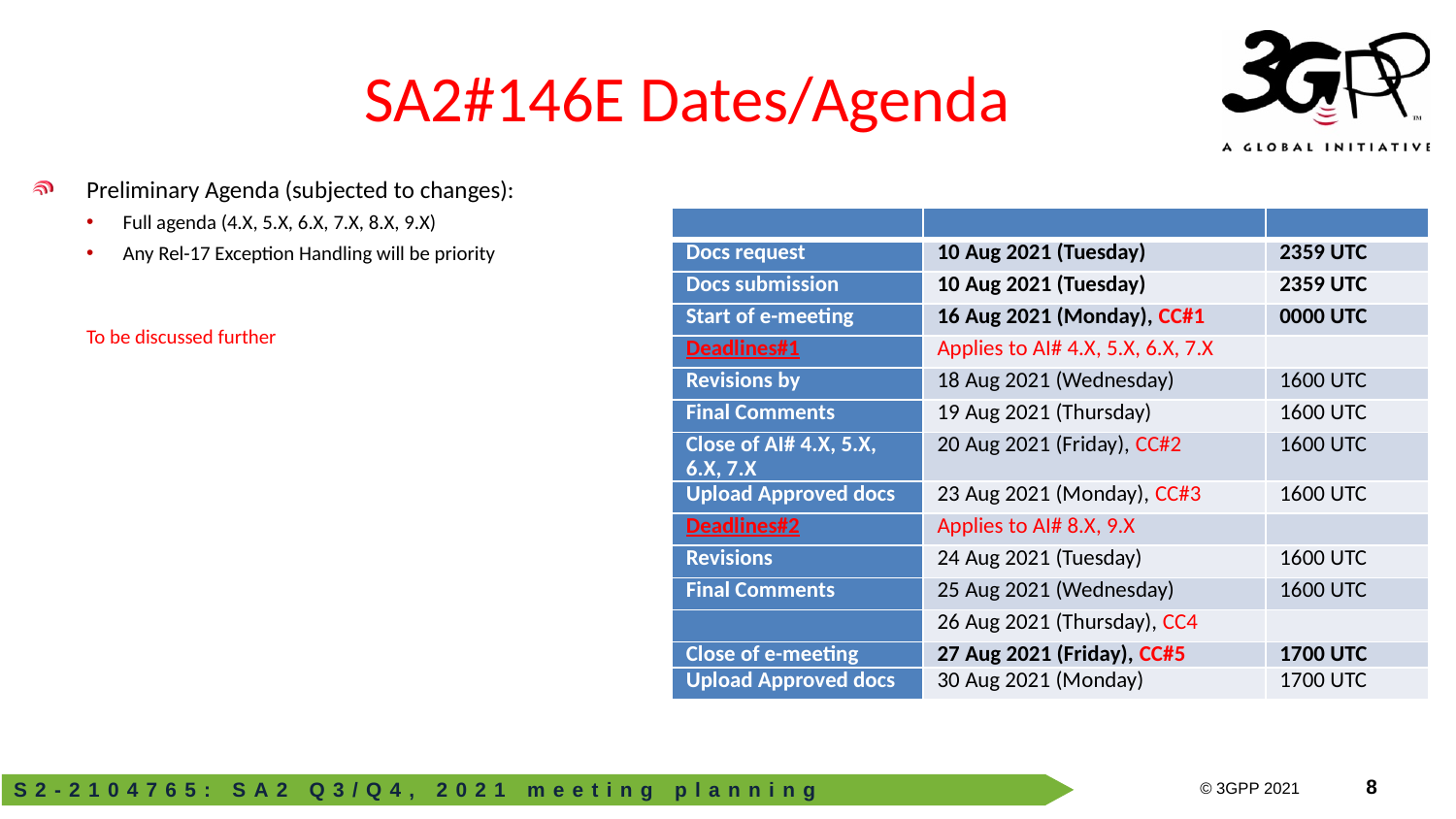

# SA2#146E Dates/Agenda
Preliminary Agenda (subjected to changes):
Full agenda (4.X, 5.X, 6.X, 7.X, 8.X, 9.X)
Any Rel-17 Exception Handling will be priority

To be discussed further

|  |  |  |
| --- | --- | --- |
| Docs request | 10 Aug 2021 (Tuesday) | 2359 UTC |
| Docs submission | 10 Aug 2021 (Tuesday) | 2359 UTC |
| Start of e-meeting | 16 Aug 2021 (Monday), CC#1 | 0000 UTC |
| Deadlines#1 | Applies to AI# 4.X, 5.X, 6.X, 7.X |  |
| Revisions by | 18 Aug 2021 (Wednesday) | 1600 UTC |
| Final Comments | 19 Aug 2021 (Thursday) | 1600 UTC |
| Close of AI# 4.X, 5.X, 6.X, 7.X | 20 Aug 2021 (Friday), CC#2 | 1600 UTC |
| Upload Approved docs | 23 Aug 2021 (Monday), CC#3 | 1600 UTC |
| Deadlines#2 | Applies to AI# 8.X, 9.X |  |
| Revisions | 24 Aug 2021 (Tuesday) | 1600 UTC |
| Final Comments | 25 Aug 2021 (Wednesday) | 1600 UTC |
|  | 26 Aug 2021 (Thursday), CC4 |  |
| Close of e-meeting | 27 Aug 2021 (Friday), CC#5 | 1700 UTC |
| Upload Approved docs | 30 Aug 2021 (Monday) | 1700 UTC |